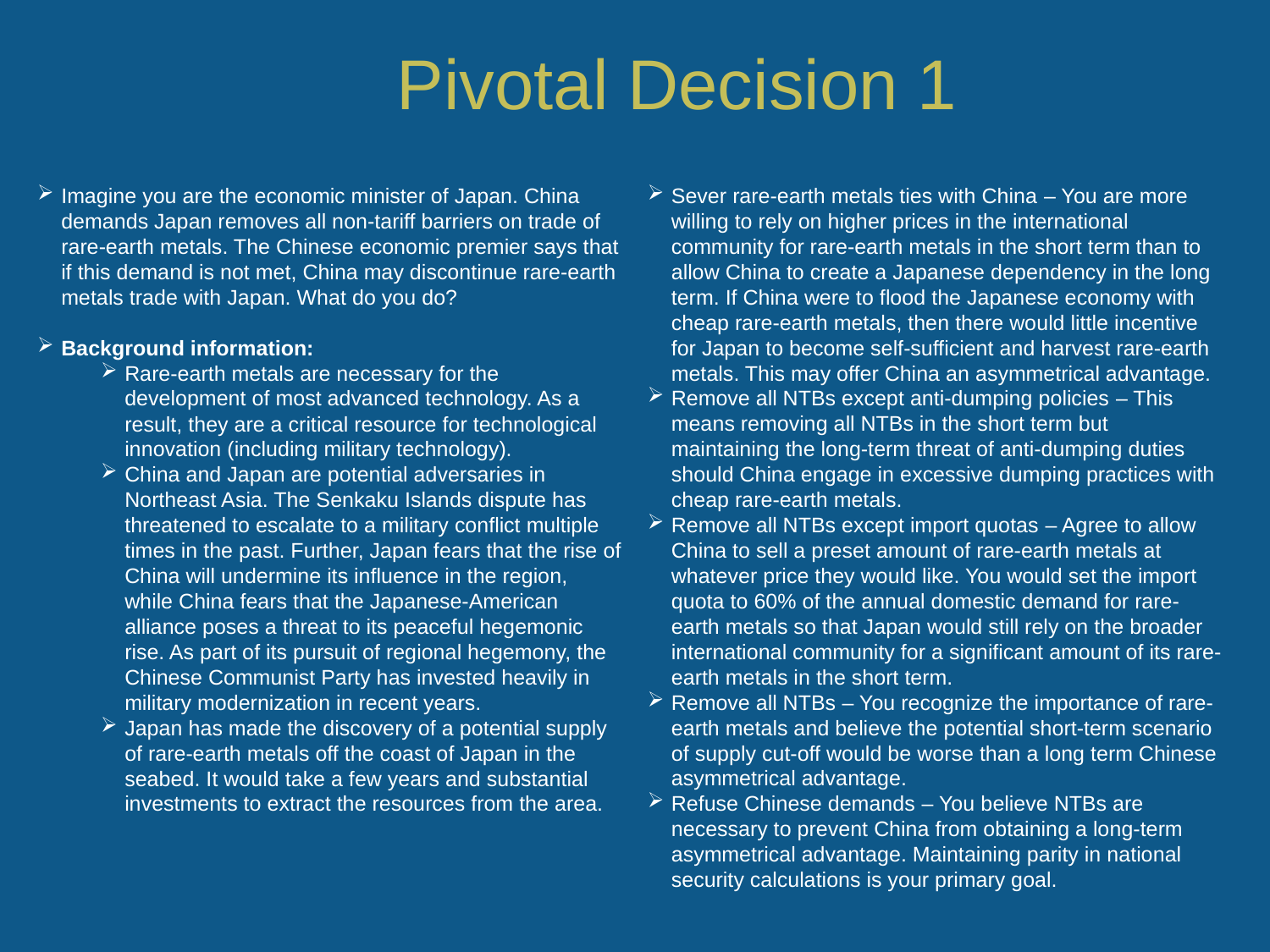

Imagine you are the economic minister of Japan. China demands Japan removes all non-tariff barriers on trade of rare-earth metals. The Chinese economic premier says that if this demand is not met, China may discontinue rare-earth metals trade with Japan. What do you do?

Background information:
Rare-earth metals are necessary for the development of most advanced technology. As a result, they are a critical resource for technological innovation (including military technology).
China and Japan are potential adversaries in Northeast Asia. The Senkaku Islands dispute has threatened to escalate to a military conflict multiple times in the past. Further, Japan fears that the rise of China will undermine its influence in the region, while China fears that the Japanese-American alliance poses a threat to its peaceful hegemonic rise. As part of its pursuit of regional hegemony, the Chinese Communist Party has invested heavily in military modernization in recent years.
Japan has made the discovery of a potential supply of rare-earth metals off the coast of Japan in the seabed. It would take a few years and substantial investments to extract the resources from the area.
Sever rare-earth metals ties with China – You are more willing to rely on higher prices in the international community for rare-earth metals in the short term than to allow China to create a Japanese dependency in the long term. If China were to flood the Japanese economy with cheap rare-earth metals, then there would little incentive for Japan to become self-sufficient and harvest rare-earth metals. This may offer China an asymmetrical advantage.
Remove all NTBs except anti-dumping policies – This means removing all NTBs in the short term but maintaining the long-term threat of anti-dumping duties should China engage in excessive dumping practices with cheap rare-earth metals.
Remove all NTBs except import quotas – Agree to allow China to sell a preset amount of rare-earth metals at whatever price they would like. You would set the import quota to 60% of the annual domestic demand for rare-earth metals so that Japan would still rely on the broader international community for a significant amount of its rare-earth metals in the short term.
Remove all NTBs – You recognize the importance of rare-earth metals and believe the potential short-term scenario of supply cut-off would be worse than a long term Chinese asymmetrical advantage.
Refuse Chinese demands – You believe NTBs are necessary to prevent China from obtaining a long-term asymmetrical advantage. Maintaining parity in national security calculations is your primary goal.